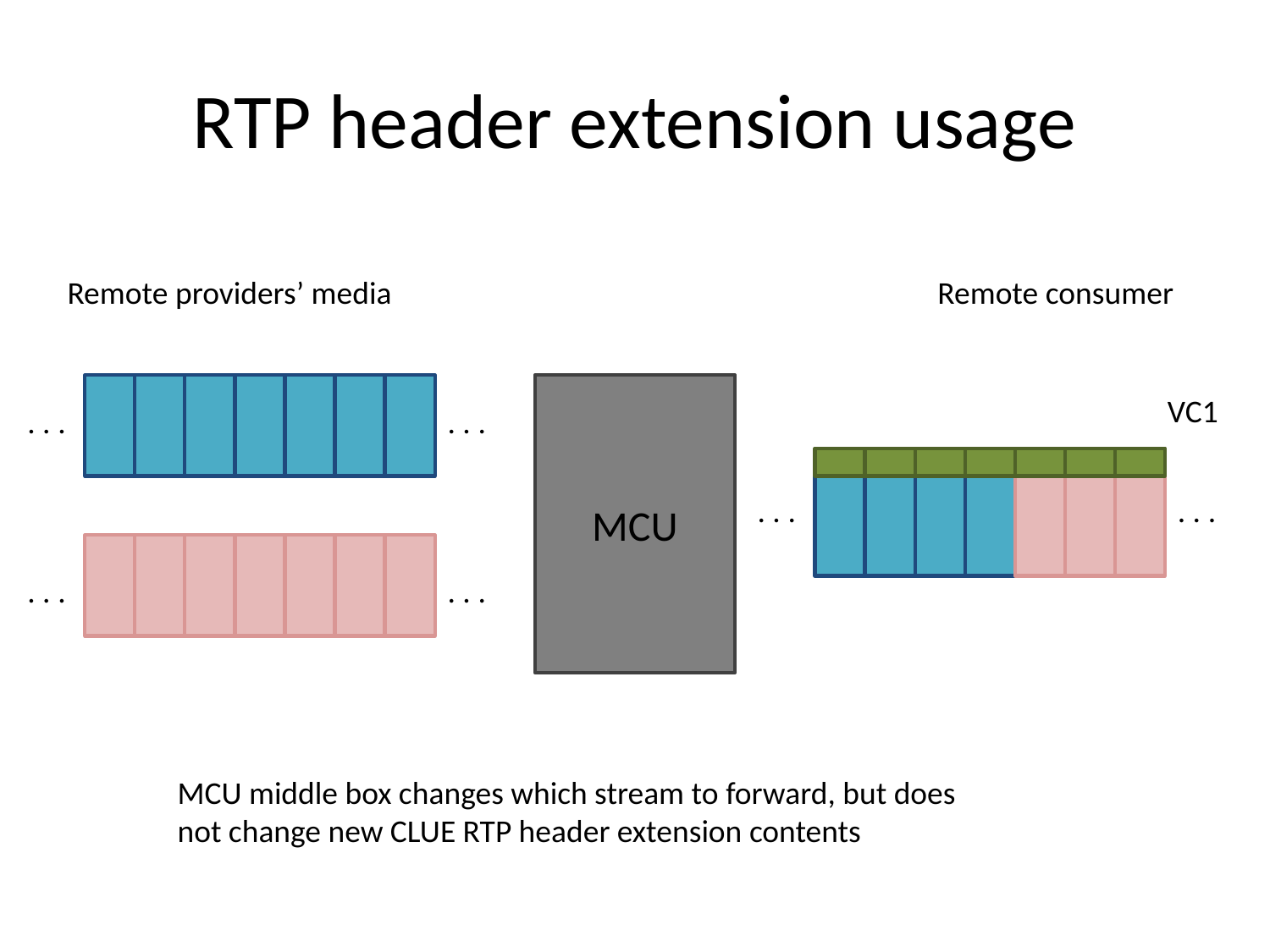

# RTP header extension usage
Remote providers’ media
Remote consumer

MCU
VC1
. . .
. . .

. . .
. . .

. . .
. . .
MCU middle box changes which stream to forward, but does not change new CLUE RTP header extension contents